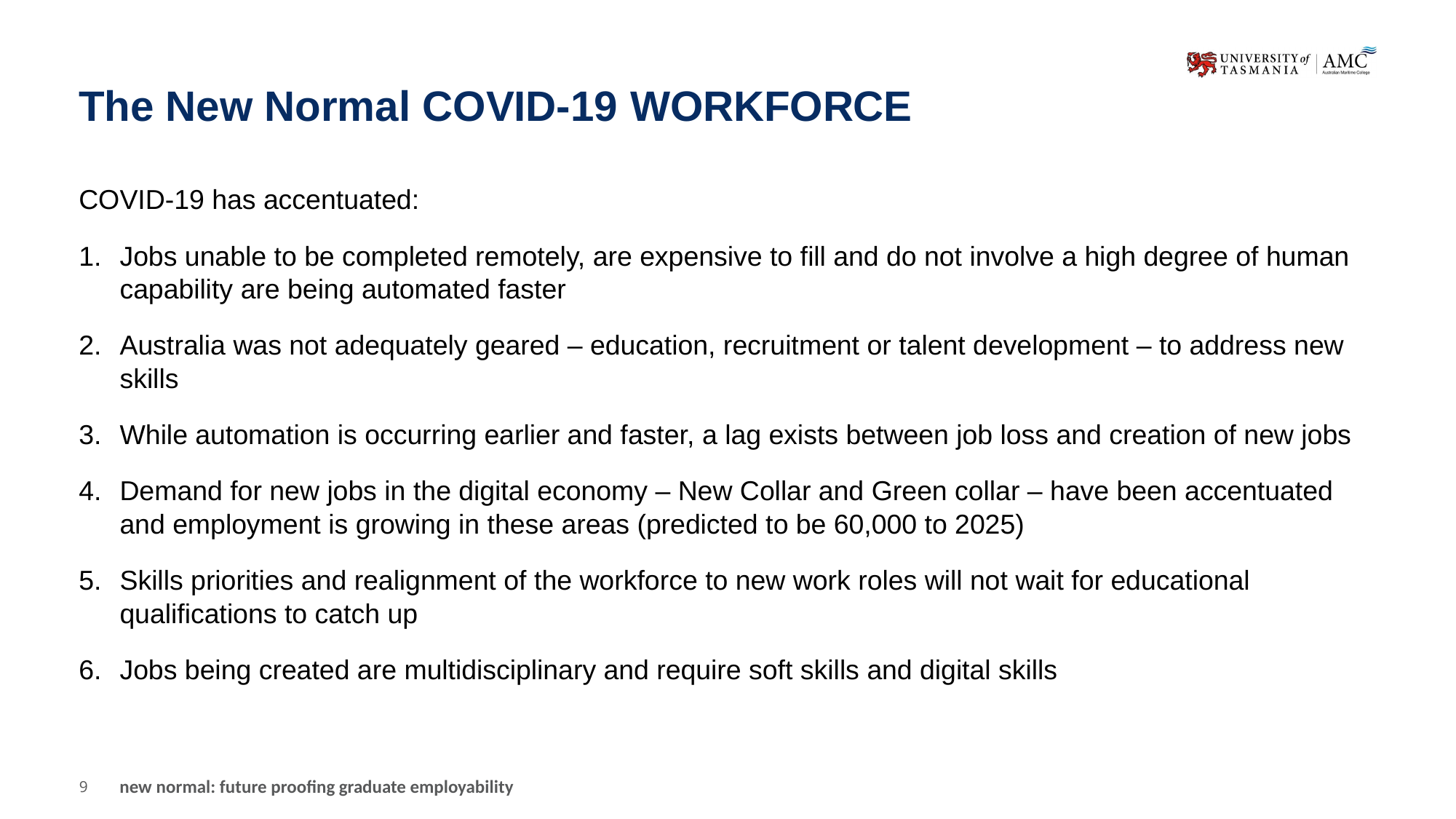

# The New Normal COVID-19 WORKFORCE
COVID-19 has accentuated:
Jobs unable to be completed remotely, are expensive to fill and do not involve a high degree of human capability are being automated faster
Australia was not adequately geared – education, recruitment or talent development – to address new skills
While automation is occurring earlier and faster, a lag exists between job loss and creation of new jobs
Demand for new jobs in the digital economy – New Collar and Green collar – have been accentuated and employment is growing in these areas (predicted to be 60,000 to 2025)
Skills priorities and realignment of the workforce to new work roles will not wait for educational qualifications to catch up
Jobs being created are multidisciplinary and require soft skills and digital skills